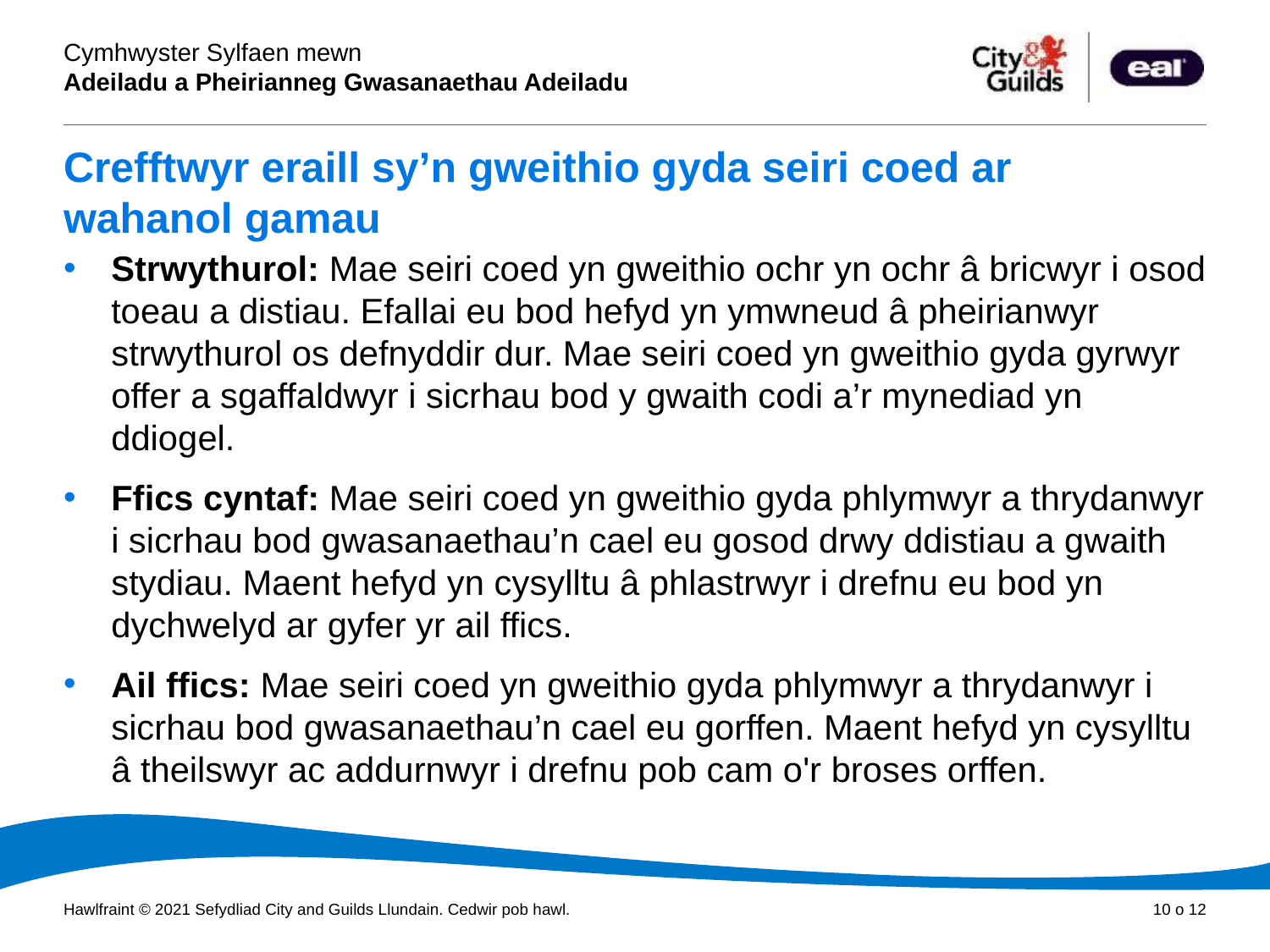

# Crefftwyr eraill sy’n gweithio gyda seiri coed ar wahanol gamau
Strwythurol: Mae seiri coed yn gweithio ochr yn ochr â bricwyr i osod toeau a distiau. Efallai eu bod hefyd yn ymwneud â pheirianwyr strwythurol os defnyddir dur. Mae seiri coed yn gweithio gyda gyrwyr offer a sgaffaldwyr i sicrhau bod y gwaith codi a’r mynediad yn ddiogel.
Ffics cyntaf: Mae seiri coed yn gweithio gyda phlymwyr a thrydanwyr i sicrhau bod gwasanaethau’n cael eu gosod drwy ddistiau a gwaith stydiau. Maent hefyd yn cysylltu â phlastrwyr i drefnu eu bod yn dychwelyd ar gyfer yr ail ffics.
Ail ffics: Mae seiri coed yn gweithio gyda phlymwyr a thrydanwyr i sicrhau bod gwasanaethau’n cael eu gorffen. Maent hefyd yn cysylltu â theilswyr ac addurnwyr i drefnu pob cam o'r broses orffen.